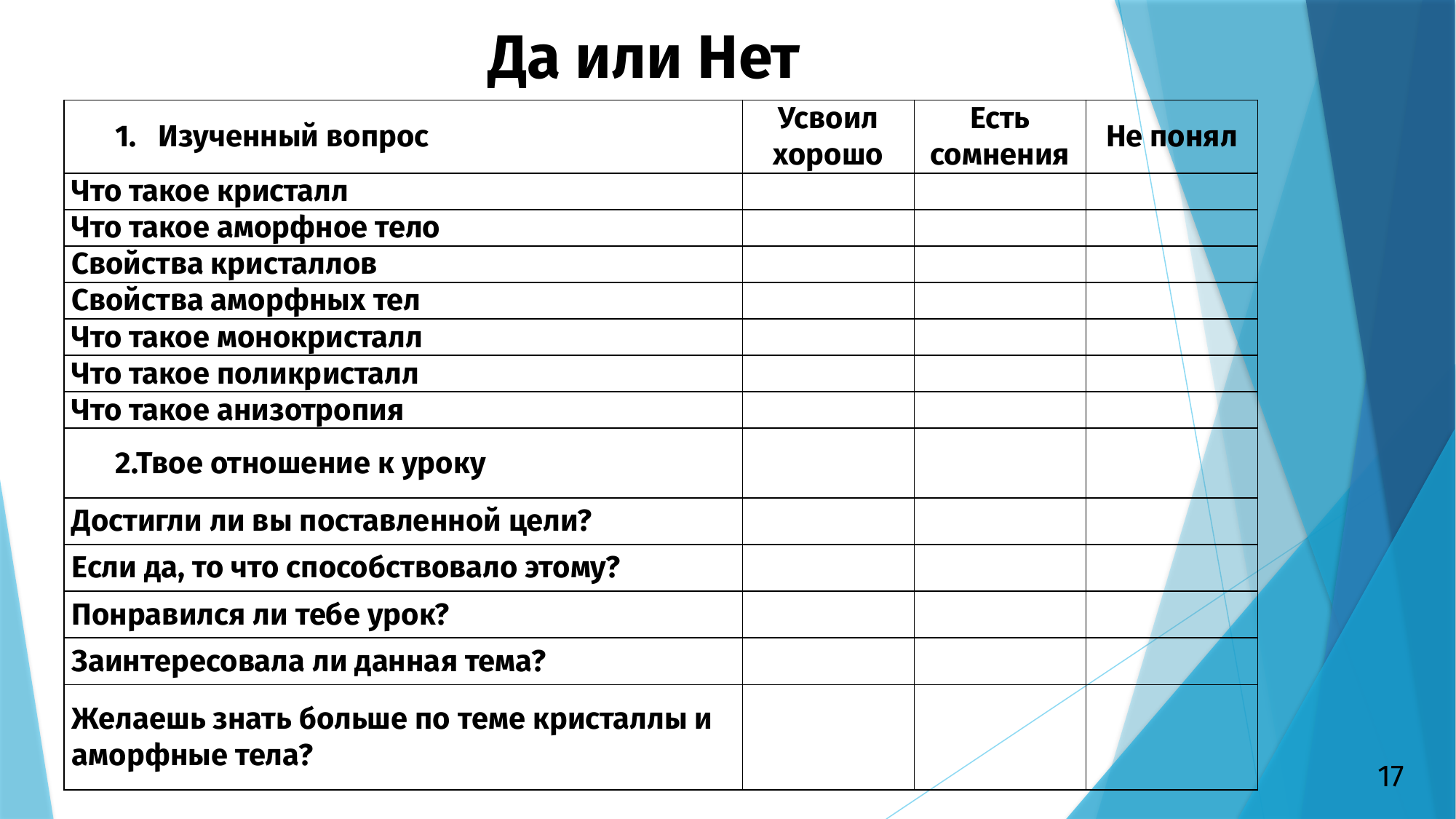

# Да или Нет
| 1. Изученный вопрос | Усвоил хорошо | Есть сомнения | Не понял |
| --- | --- | --- | --- |
| Что такое кристалл |  |  |  |
| Что такое аморфное тело |  |  |  |
| Свойства кристаллов |  |  |  |
| Свойства аморфных тел |  |  |  |
| Что такое монокристалл |  |  |  |
| Что такое поликристалл |  |  |  |
| Что такое анизотропия |  |  |  |
| 2.Твое отношение к уроку |  |  |  |
| Достигли ли вы поставленной цели? |  |  |  |
| Если да, то что способствовало этому? |  |  |  |
| Понравился ли тебе урок? |  |  |  |
| Заинтересовала ли данная тема? |  |  |  |
| Желаешь знать больше по теме кристаллы и аморфные тела? |  |  |  |
17